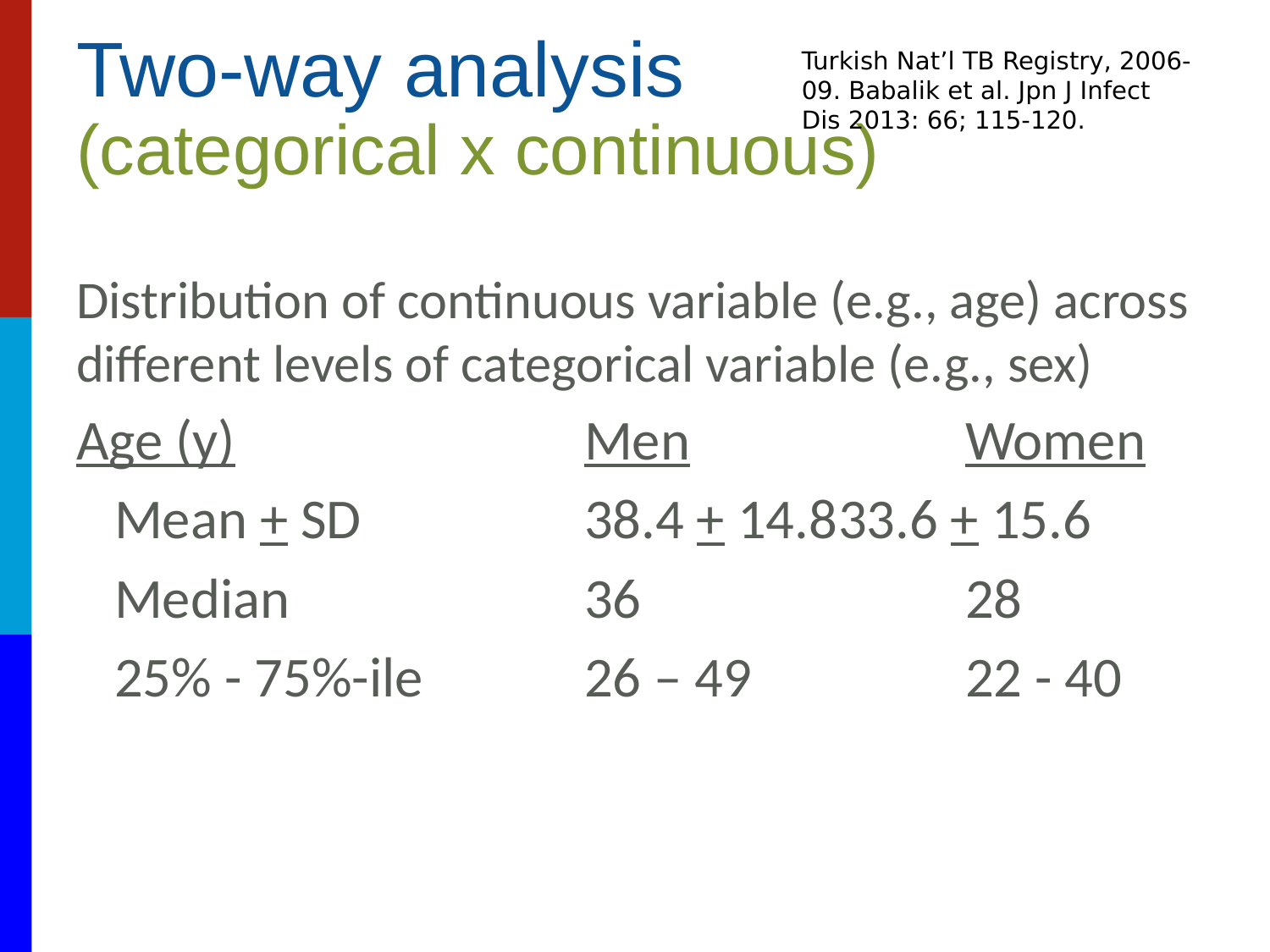

# Two-way analysis (categorical x continuous)
Turkish Nat’l TB Registry, 2006-09. Babalik et al. Jpn J Infect Dis 2013: 66; 115-120.

Distribution of continuous variable (e.g., age) across different levels of categorical variable (e.g., sex)
Age (y)			Men			Women
   Mean + SD		38.4 + 14.8	33.6 + 15.6
   Median			36			28
   25% - 75%-ile		26 – 49		22 - 40